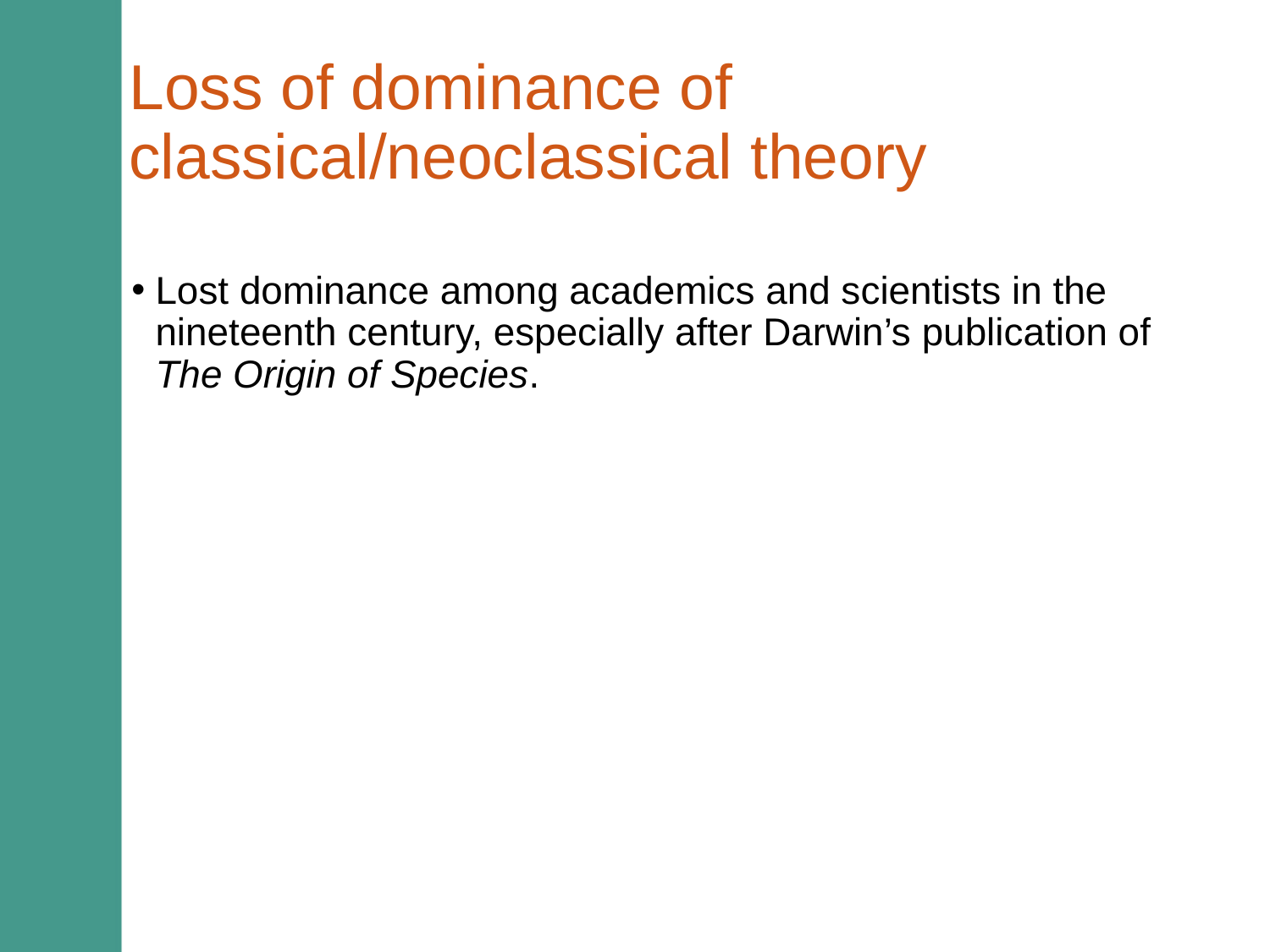

# Loss of dominance of classical/neoclassical theory
Lost dominance among academics and scientists in the nineteenth century, especially after Darwin’s publication of The Origin of Species.